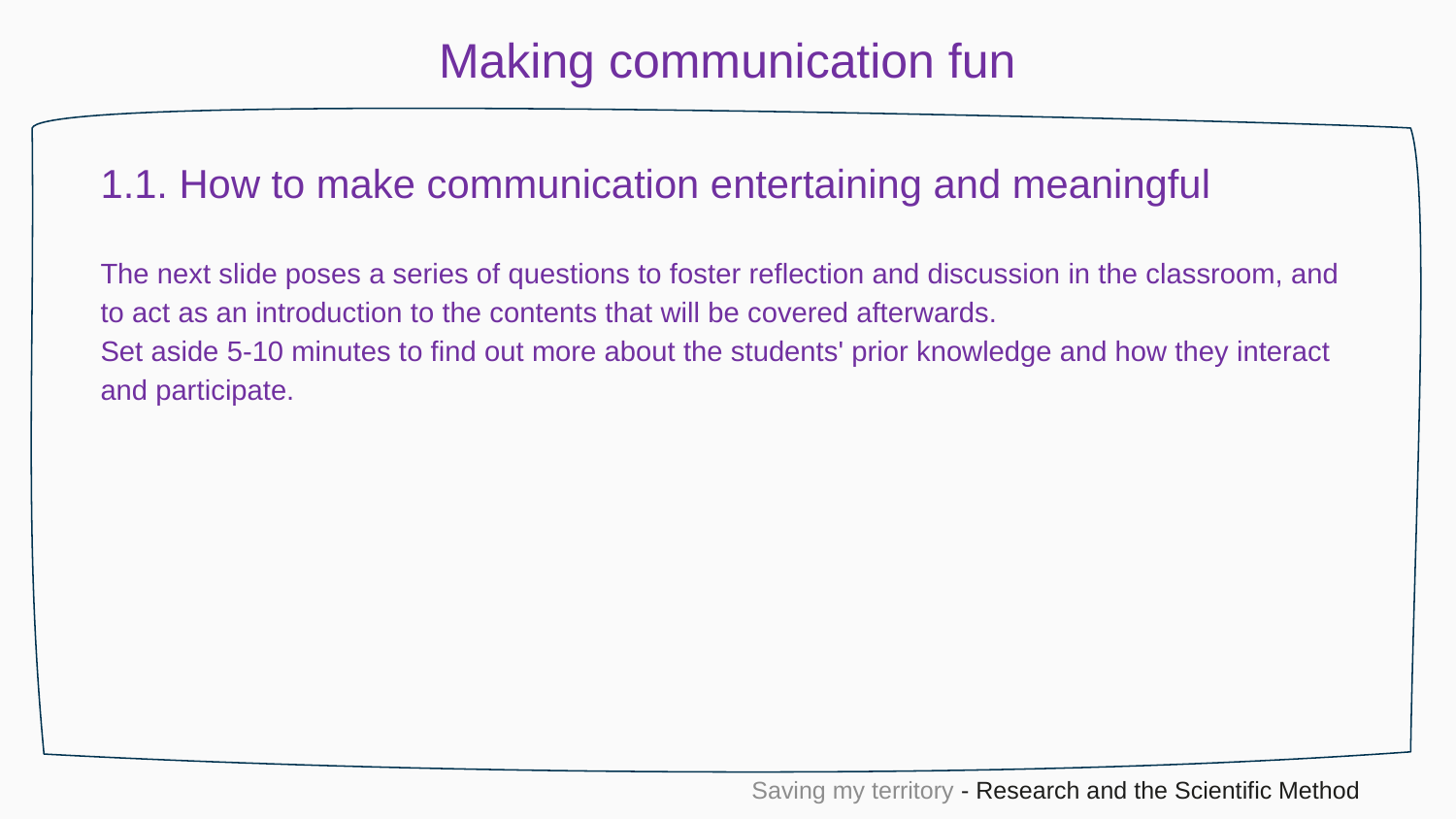

Making communication fun

1.1. How to make communication entertaining and meaningful
The next slide poses a series of questions to foster reflection and discussion in the classroom, and to act as an introduction to the contents that will be covered afterwards.
Set aside 5-10 minutes to find out more about the students' prior knowledge and how they interact and participate.
Saving my territory - Research and the Scientific Method